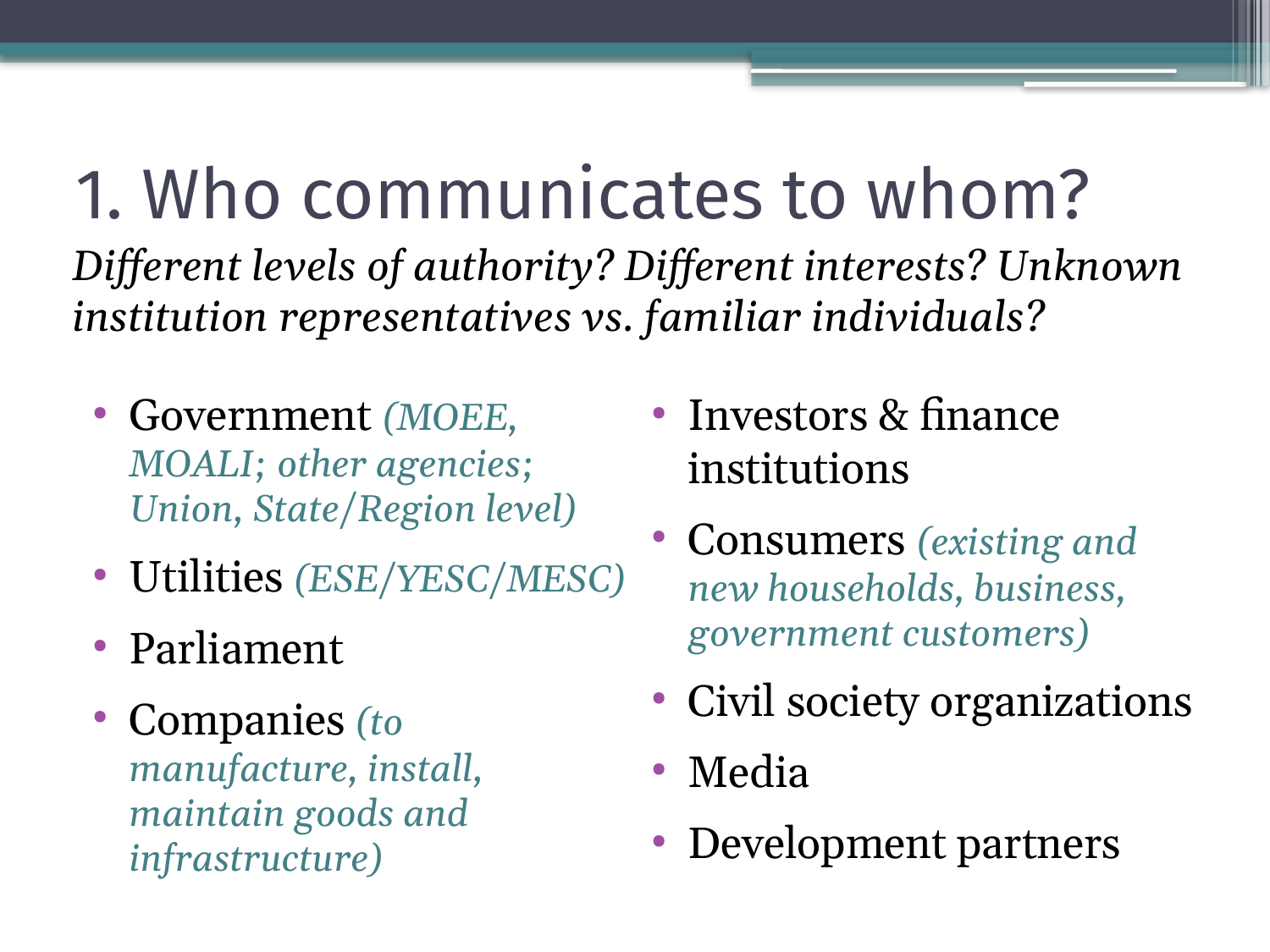

# 1. Who communicates to whom?
Different levels of authority? Different interests? Unknown institution representatives vs. familiar individuals?
Government (MOEE, MOALI; other agencies; Union, State/Region level)
Utilities (ESE/YESC/MESC)
Parliament
Companies (to manufacture, install, maintain goods and infrastructure)
Investors & finance	 institutions
Consumers (existing and new households, business, government customers)
Civil society organizations
Media
Development partners